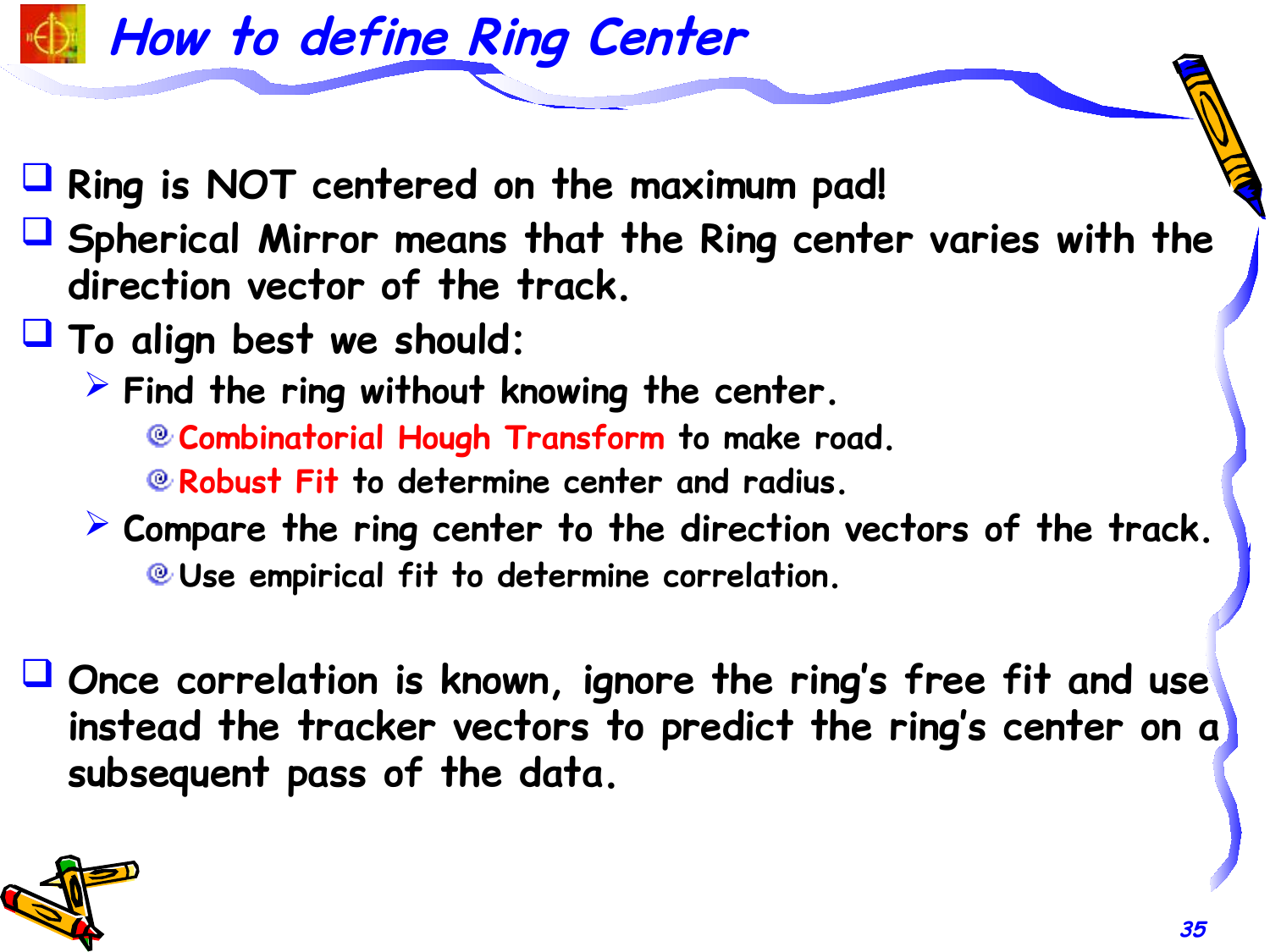

# How to define Ring Center
Ring is NOT centered on the maximum pad!
Spherical Mirror means that the Ring center varies with the direction vector of the track.
To align best we should:
Find the ring without knowing the center.
Combinatorial Hough Transform to make road.
Robust Fit to determine center and radius.
Compare the ring center to the direction vectors of the track.
Use empirical fit to determine correlation.

Once correlation is known, ignore the ring’s free fit and use instead the tracker vectors to predict the ring’s center on a subsequent pass of the data.
35